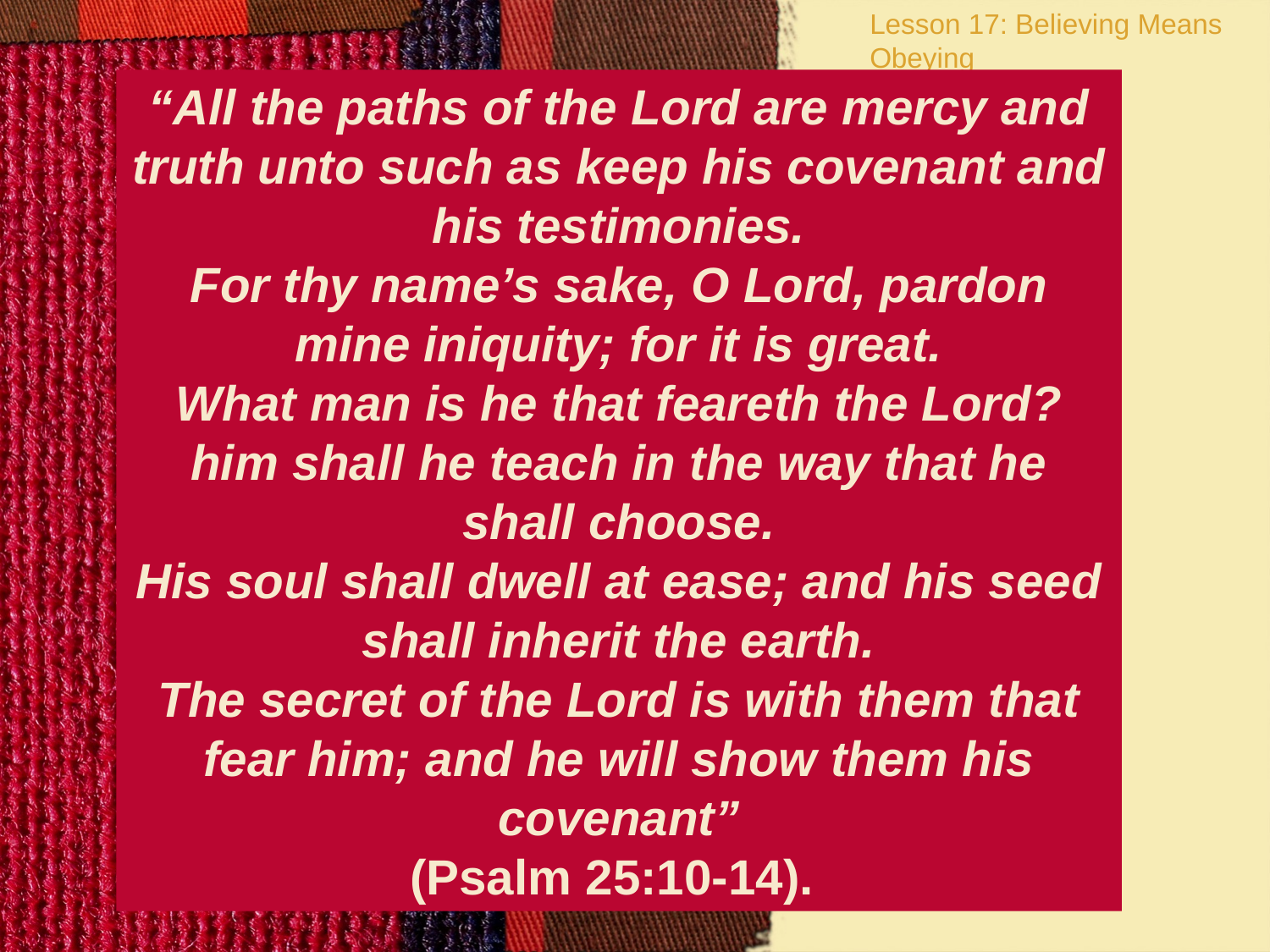

Lesson 17: Believing Means Obeying
“All the paths of the Lord are mercy and truth unto such as keep his covenant and his testimonies.
For thy name’s sake, O Lord, pardon mine iniquity; for it is great.
What man is he that feareth the Lord? him shall he teach in the way that he shall choose.
His soul shall dwell at ease; and his seed shall inherit the earth.
The secret of the Lord is with them that fear him; and he will show them his covenant”
(Psalm 25:10-14).